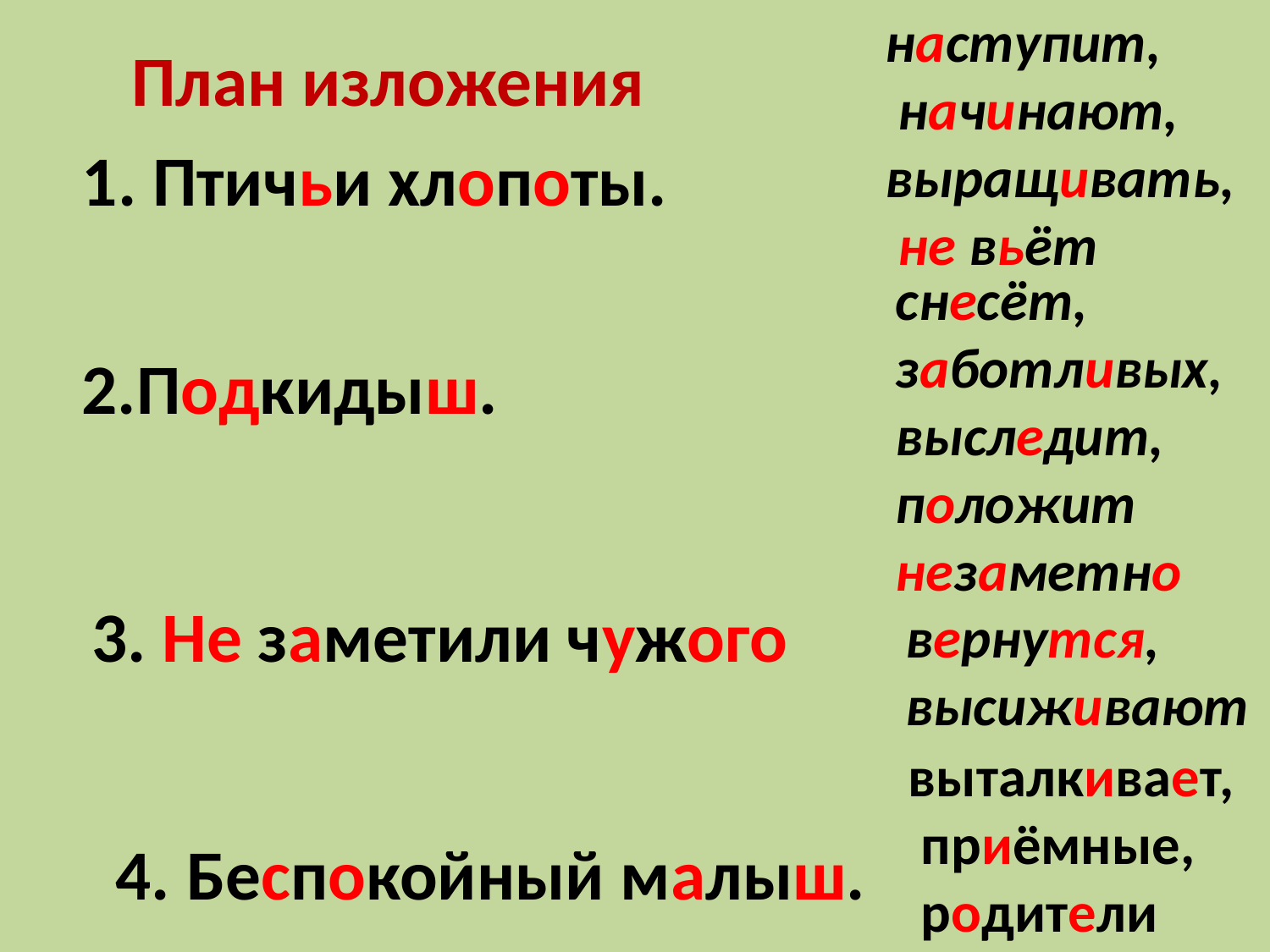

наступит,
 начинают,
выращивать,
 не вьёт
План изложения
1. Птичьи хлопоты.
снесёт,
заботливых,
выследит,
положит
незаметно
2.Подкидыш.
3. Не заметили чужого
вернутся,
высиживают
 выталкивает,
  приёмные,
  родители
4. Беспокойный малыш.